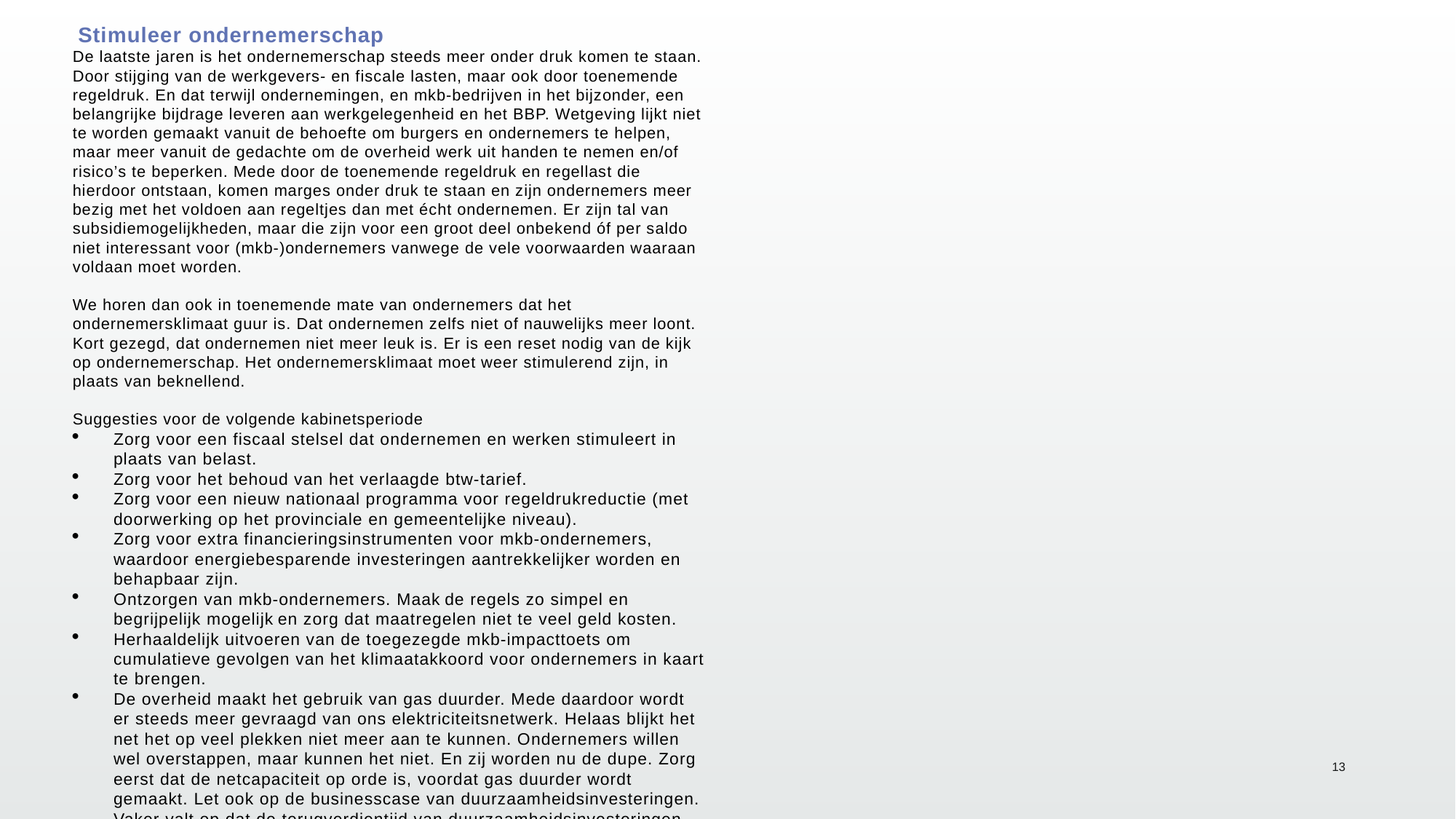

Stimuleer ondernemerschap
De laatste jaren is het ondernemerschap steeds meer onder druk komen te staan. Door stijging van de werkgevers- en fiscale lasten, maar ook door toenemende regeldruk. En dat terwijl ondernemingen, en mkb-bedrijven in het bijzonder, een belangrijke bijdrage leveren aan werkgelegenheid en het BBP. Wetgeving lijkt niet te worden gemaakt vanuit de behoefte om burgers en ondernemers te helpen, maar meer vanuit de gedachte om de overheid werk uit handen te nemen en/of risico’s te beperken. Mede door de toenemende regeldruk en regellast die hierdoor ontstaan, komen marges onder druk te staan en zijn ondernemers meer bezig met het voldoen aan regeltjes dan met écht ondernemen. Er zijn tal van subsidiemogelijkheden, maar die zijn voor een groot deel onbekend óf per saldo niet interessant voor (mkb-)ondernemers vanwege de vele voorwaarden waaraan voldaan moet worden.

We horen dan ook in toenemende mate van ondernemers dat het ondernemersklimaat guur is. Dat ondernemen zelfs niet of nauwelijks meer loont. Kort gezegd, dat ondernemen niet meer leuk is. Er is een reset nodig van de kijk op ondernemerschap. Het ondernemersklimaat moet weer stimulerend zijn, in plaats van beknellend.

Suggesties voor de volgende kabinetsperiode
Zorg voor een fiscaal stelsel dat ondernemen en werken stimuleert in plaats van belast.
Zorg voor het behoud van het verlaagde btw-tarief.
Zorg voor een nieuw nationaal programma voor regeldrukreductie (met doorwerking op het provinciale en gemeentelijke niveau).
Zorg voor extra financieringsinstrumenten voor mkb-ondernemers, waardoor energiebesparende investeringen aantrekkelijker worden en behapbaar zijn.
Ontzorgen van mkb-ondernemers. Maak de regels zo simpel en begrijpelijk mogelijk en zorg dat maatregelen niet te veel geld kosten.
Herhaaldelijk uitvoeren van de toegezegde mkb-impacttoets om cumulatieve gevolgen van het klimaatakkoord voor ondernemers in kaart te brengen.
De overheid maakt het gebruik van gas duurder. Mede daardoor wordt er steeds meer gevraagd van ons elektriciteitsnetwerk. Helaas blijkt het net het op veel plekken niet meer aan te kunnen. Ondernemers willen wel overstappen, maar kunnen het niet. En zij worden nu de dupe. Zorg eerst dat de netcapaciteit op orde is, voordat gas duurder wordt gemaakt. Let ook op de businesscase van duurzaamheidsinvesteringen. Vaker valt op dat de terugverdientijd van duurzaamheidsinvesteringen fors langer wordt door andere tarieven en nieuw beleid.
Draag bij aan het verzamelen en toegankelijk maken van data over de lokale en regionale economie.

13